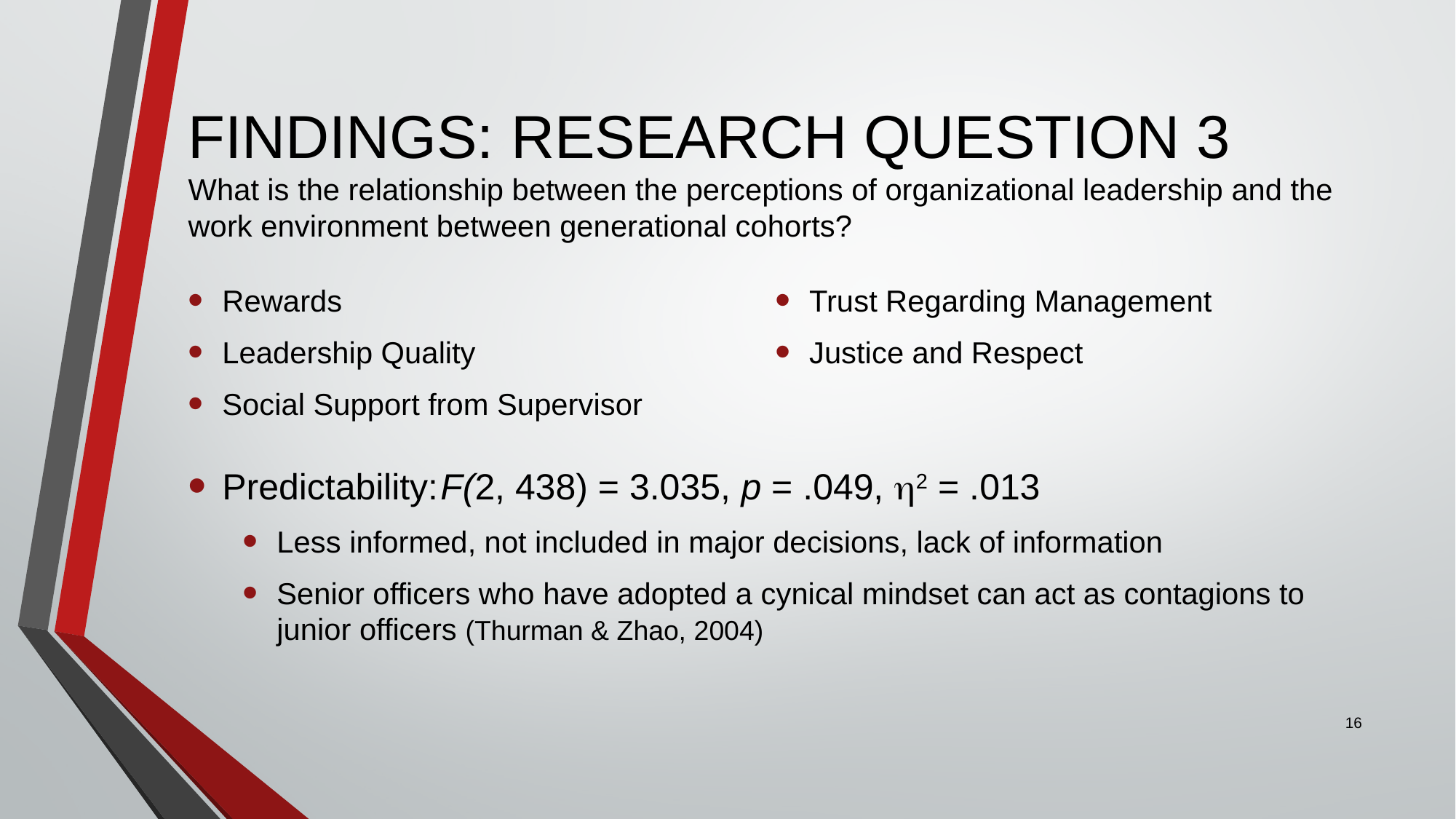

# FINDINGS: RESEARCH QUESTION 3 What is the relationship between the perceptions of organizational leadership and the work environment between generational cohorts?
Rewards
Leadership Quality
Social Support from Supervisor

Trust Regarding Management
Justice and Respect
Predictability:	F(2, 438) = 3.035, p = .049, η2 = .013
Less informed, not included in major decisions, lack of information
Senior officers who have adopted a cynical mindset can act as contagions to junior officers (Thurman & Zhao, 2004)
16